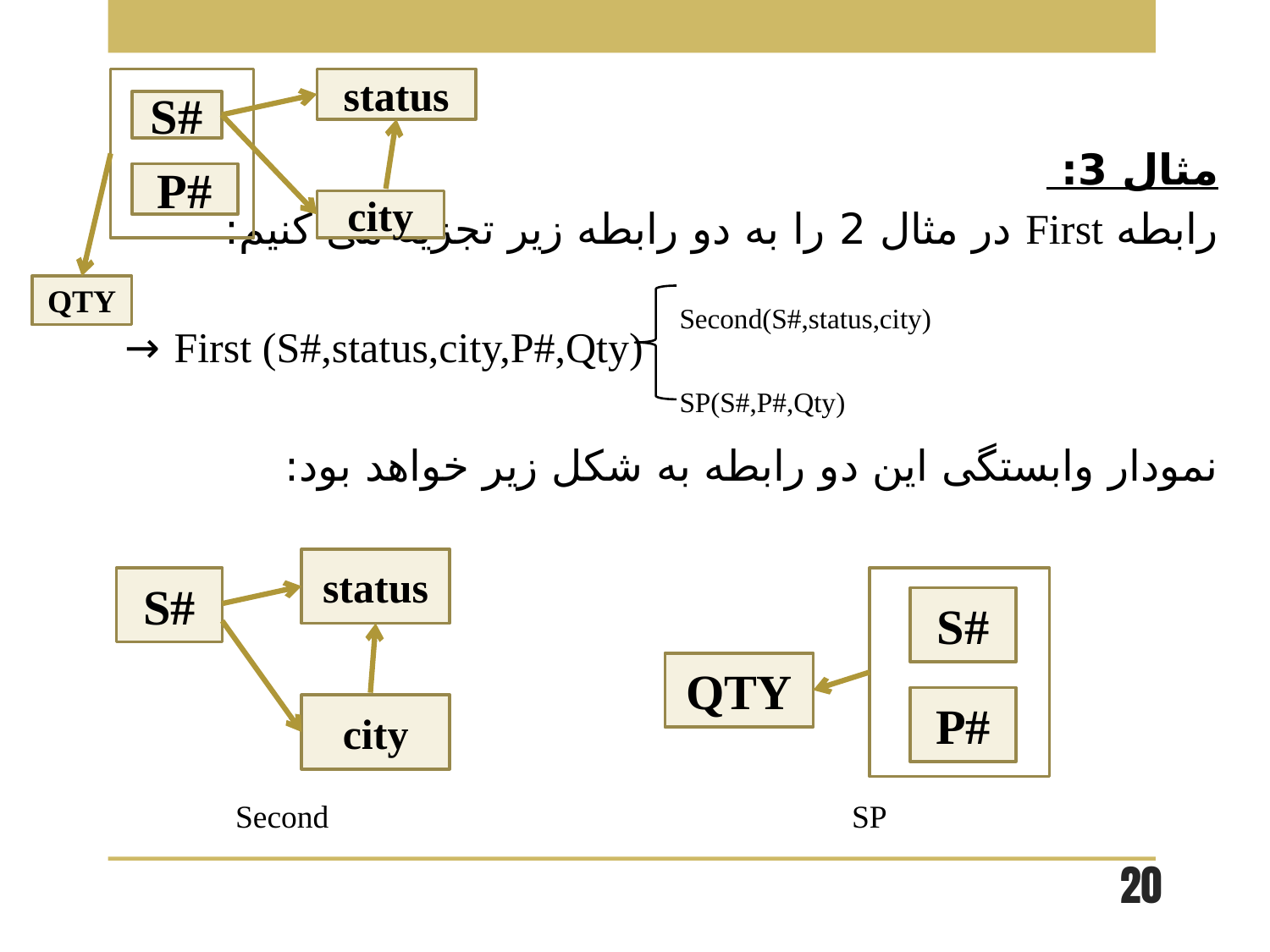

status
مثال 3:
رابطه First در مثال 2 را به دو رابطه زیر تجزیه می کنیم:

First (S#,status,city,P#,Qty) →

نمودار وابستگی این دو رابطه به شکل زیر خواهد بود:
S#
P#
city
Second(S#,status,city)
SP(S#,P#,Qty)
QTY

status
S#

S#
QTY
P#
city
Second
SP
20